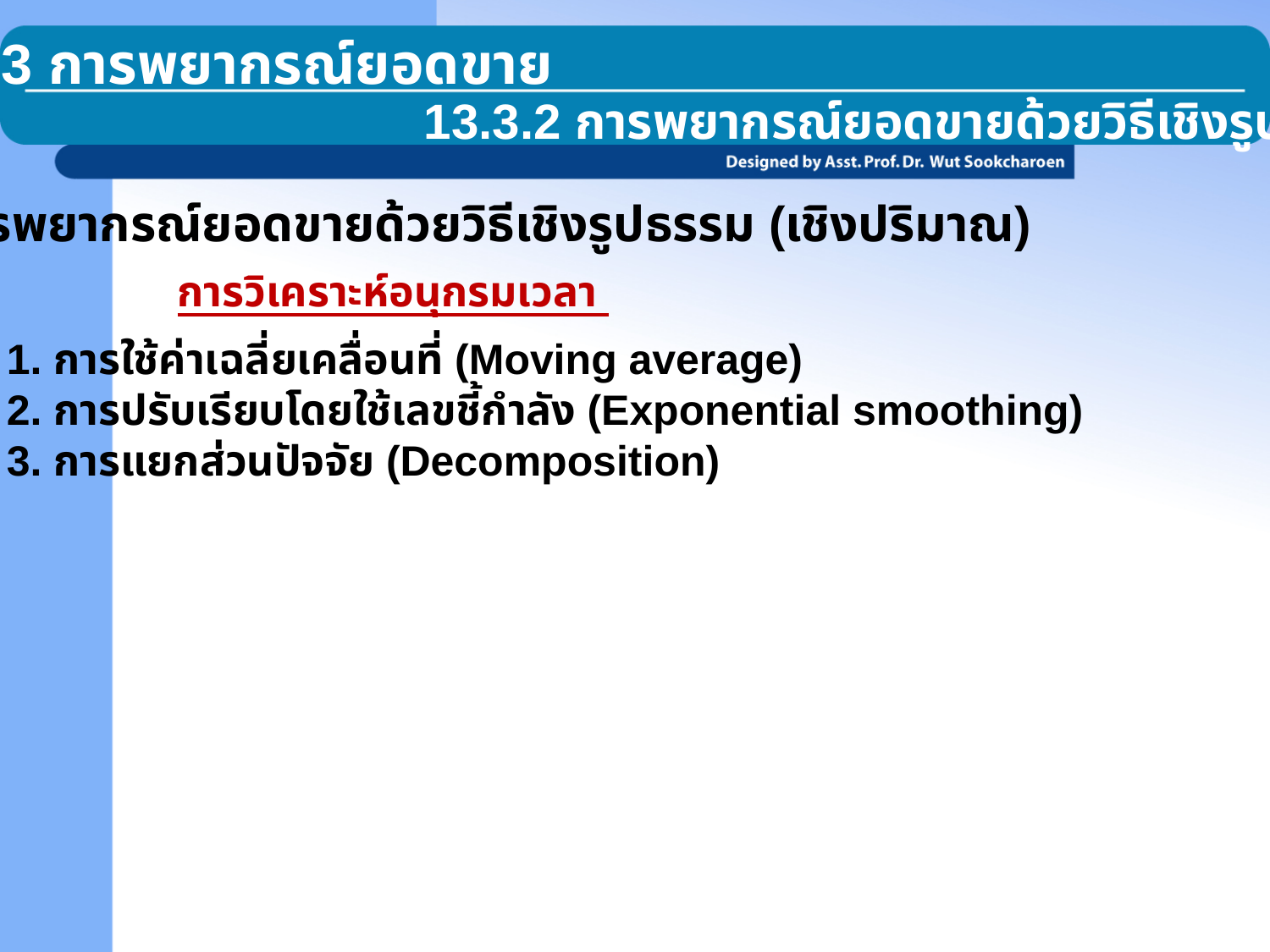

13.3 การพยากรณ์ยอดขาย
13.3.2 การพยากรณ์ยอดขายด้วยวิธีเชิงรูปธรรม
การพยากรณ์ยอดขายด้วยวิธีเชิงรูปธรรม (เชิงปริมาณ)
การวิเคราะห์อนุกรมเวลา
1. การใช้ค่าเฉลี่ยเคลื่อนที่ (Moving average)
2. การปรับเรียบโดยใช้เลขชี้กำลัง (Exponential smoothing)
3. การแยกส่วนปัจจัย (Decomposition)